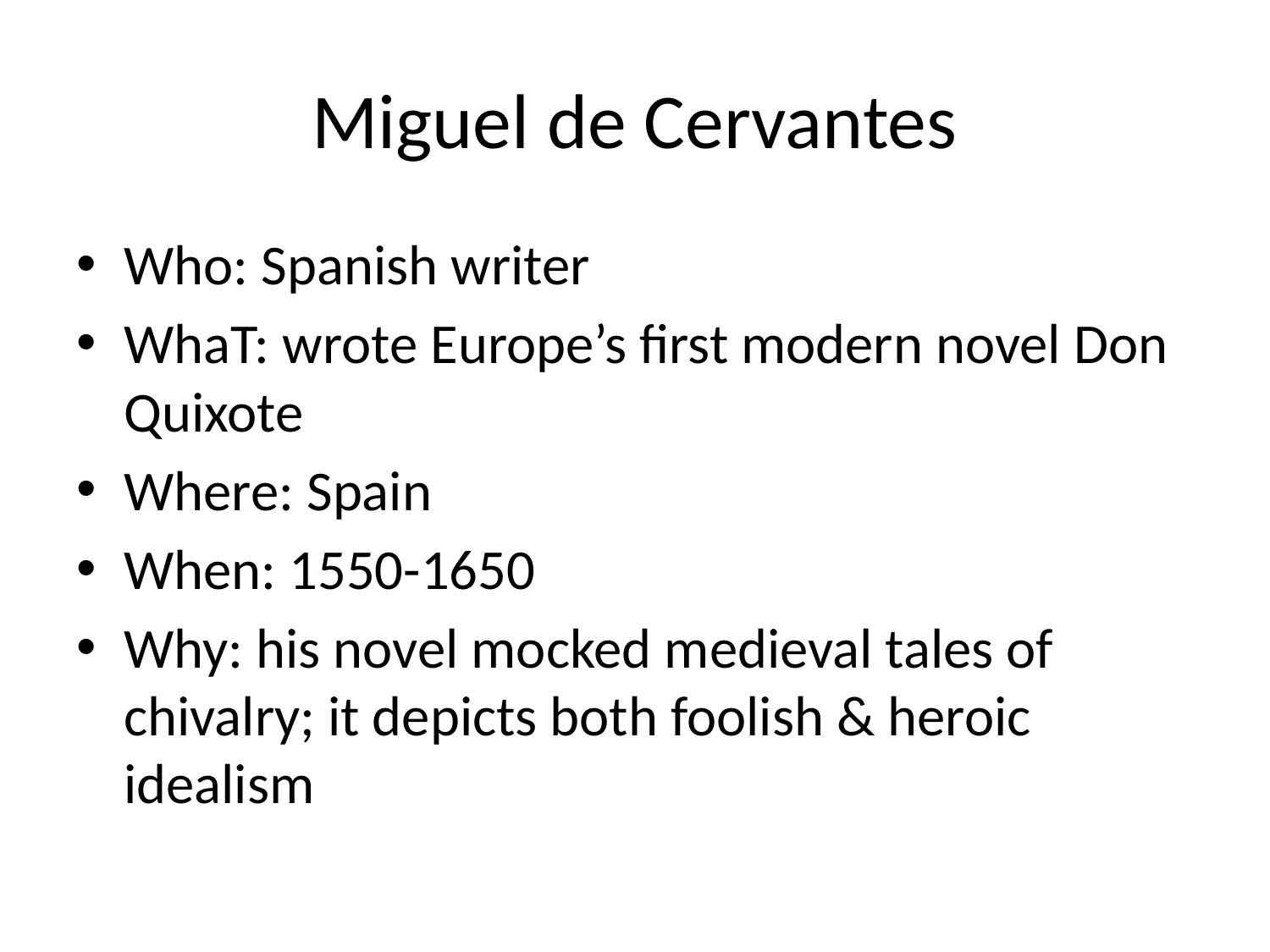

# Miguel de Cervantes
Who: Spanish writer
WhaT: wrote Europe’s first modern novel Don Quixote
Where: Spain
When: 1550-1650
Why: his novel mocked medieval tales of chivalry; it depicts both foolish & heroic idealism